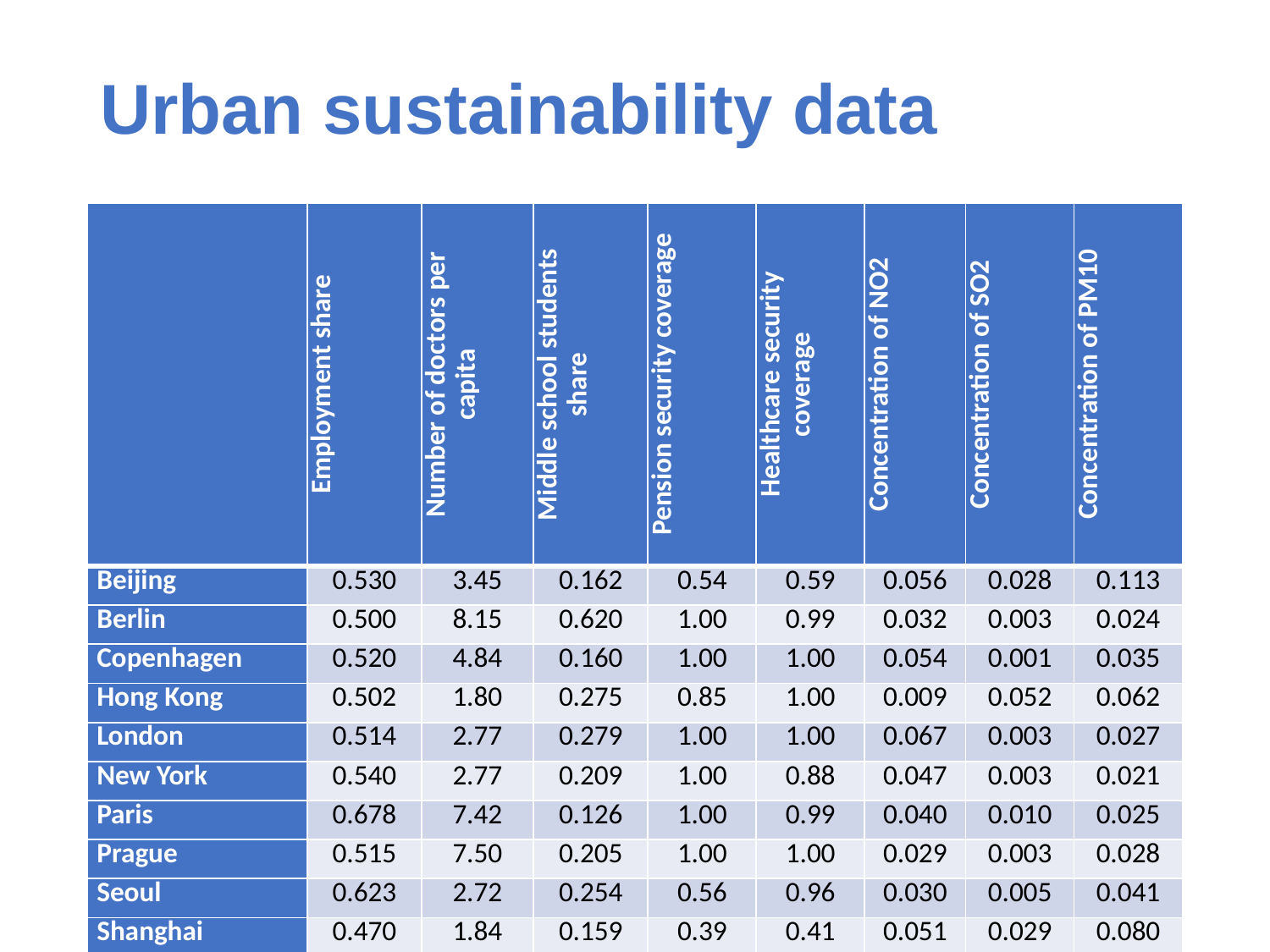

# Urban sustainability data
|  | Employment share | Number of doctors per capita | Middle school students share | Pension security coverage | Healthcare security coverage | Concentration of NO2 | Concentration of SO2 | Concentration of PM10 |
| --- | --- | --- | --- | --- | --- | --- | --- | --- |
| Beijing | 0.530 | 3.45 | 0.162 | 0.54 | 0.59 | 0.056 | 0.028 | 0.113 |
| Berlin | 0.500 | 8.15 | 0.620 | 1.00 | 0.99 | 0.032 | 0.003 | 0.024 |
| Copenhagen | 0.520 | 4.84 | 0.160 | 1.00 | 1.00 | 0.054 | 0.001 | 0.035 |
| Hong Kong | 0.502 | 1.80 | 0.275 | 0.85 | 1.00 | 0.009 | 0.052 | 0.062 |
| London | 0.514 | 2.77 | 0.279 | 1.00 | 1.00 | 0.067 | 0.003 | 0.027 |
| New York | 0.540 | 2.77 | 0.209 | 1.00 | 0.88 | 0.047 | 0.003 | 0.021 |
| Paris | 0.678 | 7.42 | 0.126 | 1.00 | 0.99 | 0.040 | 0.010 | 0.025 |
| Prague | 0.515 | 7.50 | 0.205 | 1.00 | 1.00 | 0.029 | 0.003 | 0.028 |
| Seoul | 0.623 | 2.72 | 0.254 | 0.56 | 0.96 | 0.030 | 0.005 | 0.041 |
| Shanghai | 0.470 | 1.84 | 0.159 | 0.39 | 0.41 | 0.051 | 0.029 | 0.080 |
| Stockholm | 0.520 | 3.75 | 0.240 | 1.00 | 1.00 | 0.043 | 0.001 | 0.025 |
| Tokyo | 0.501 | 3.15 | 0.299 | 1.00 | 1.00 | 0.025 | 0.002 | 0.020 |